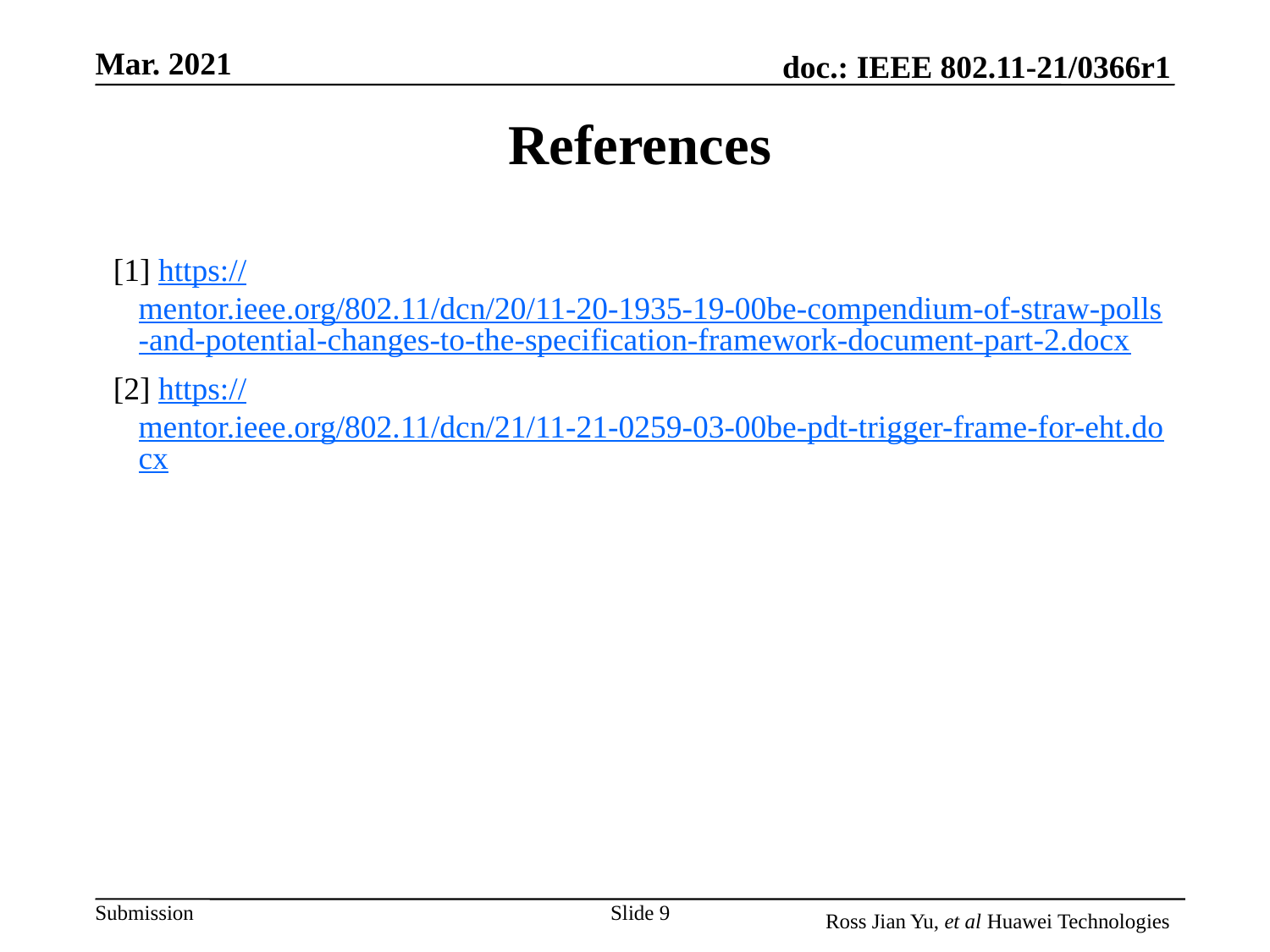

References
[1] https://mentor.ieee.org/802.11/dcn/20/11-20-1935-19-00be-compendium-of-straw-polls-and-potential-changes-to-the-specification-framework-document-part-2.docx
[2] https://mentor.ieee.org/802.11/dcn/21/11-21-0259-03-00be-pdt-trigger-frame-for-eht.docx

Slide 9